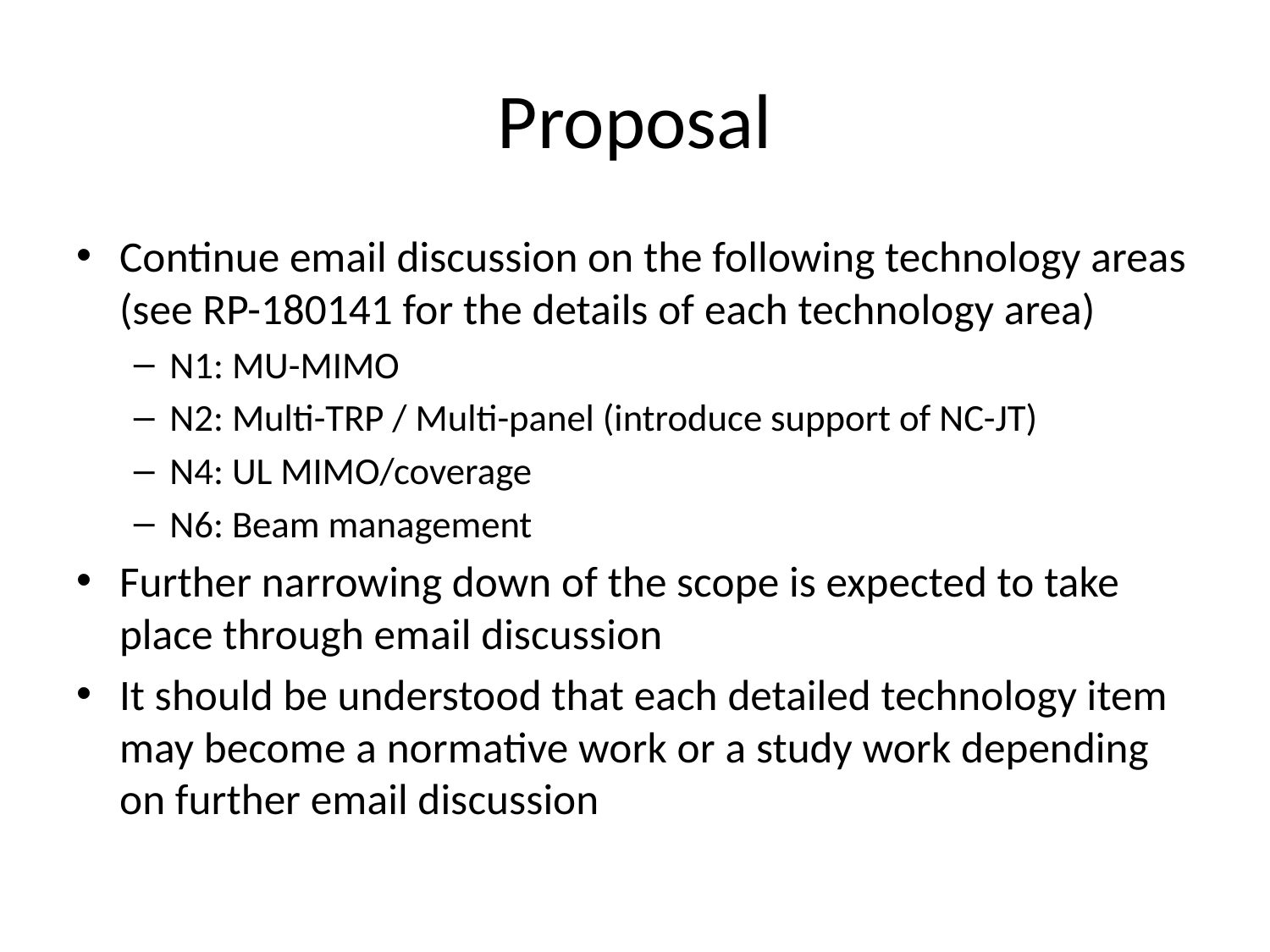

# Proposal
Continue email discussion on the following technology areas (see RP-180141 for the details of each technology area)
N1: MU-MIMO
N2: Multi-TRP / Multi-panel (introduce support of NC-JT)
N4: UL MIMO/coverage
N6: Beam management
Further narrowing down of the scope is expected to take place through email discussion
It should be understood that each detailed technology item may become a normative work or a study work depending on further email discussion